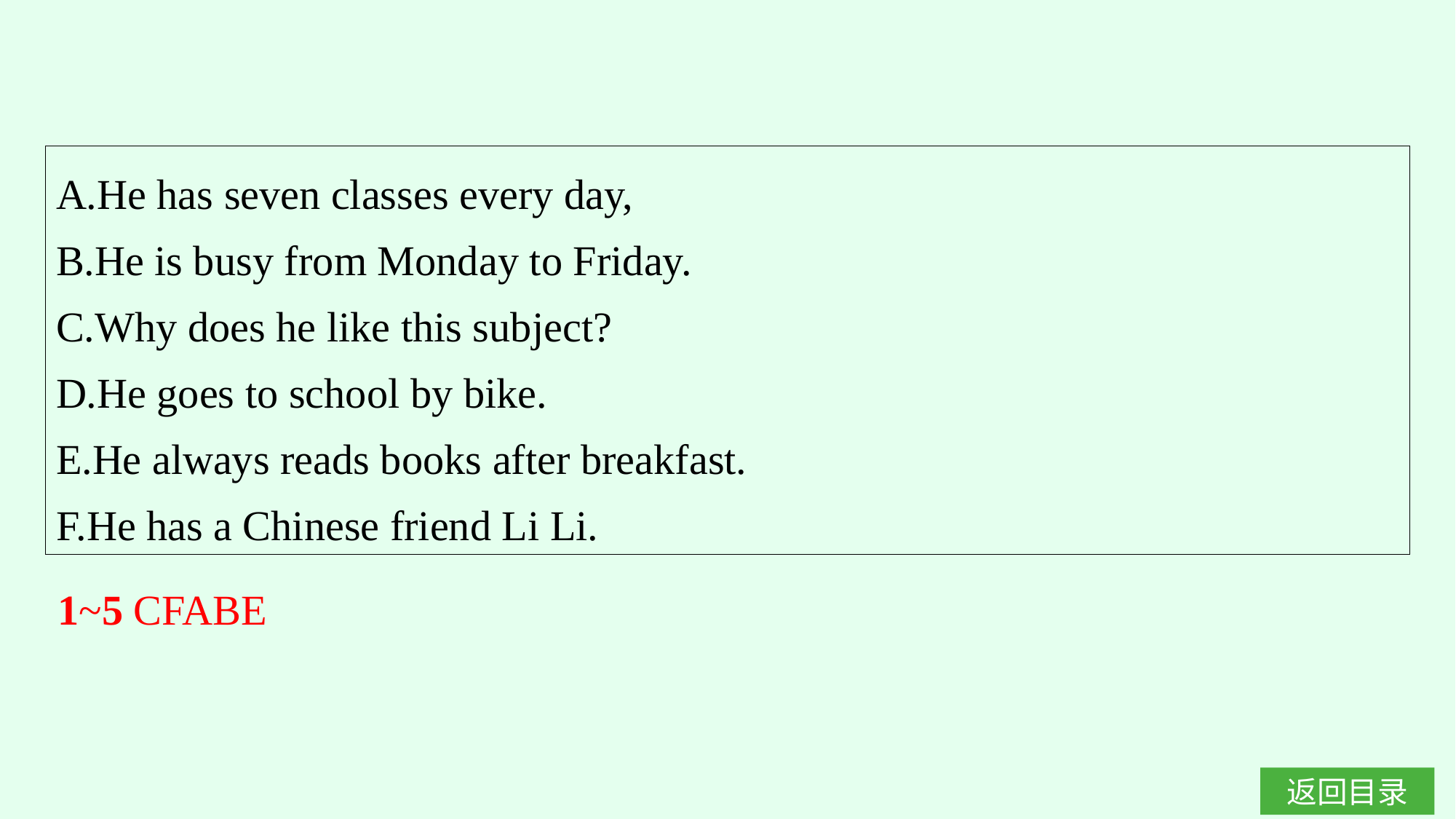

A.He has seven classes every day,
B.He is busy from Monday to Friday.
C.Why does he like this subject?
D.He goes to school by bike.
E.He always reads books after breakfast.
F.He has a Chinese friend Li Li.
1~5 CFABE